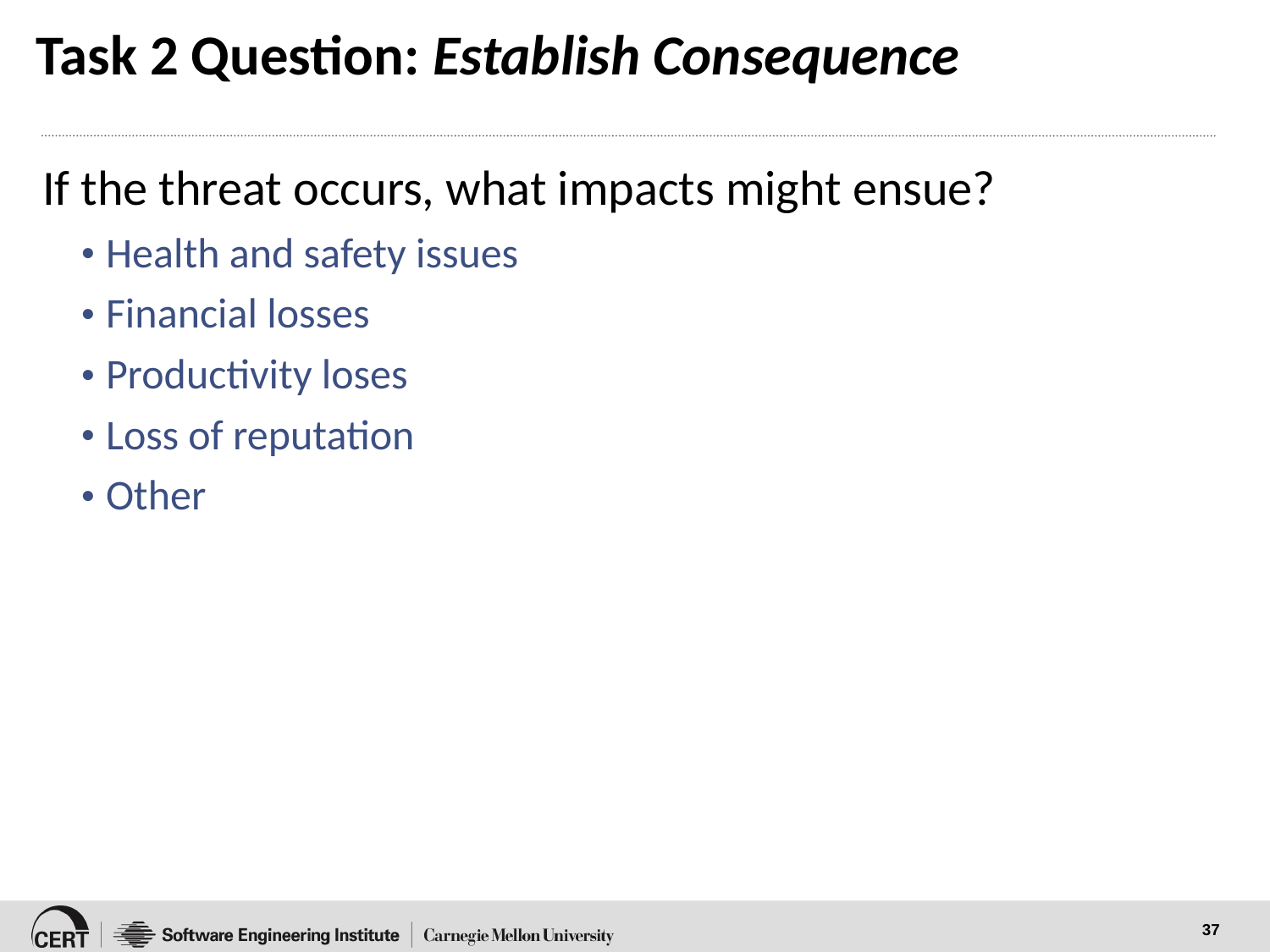

# Task 2 Question: Establish Consequence
If the threat occurs, what impacts might ensue?
Health and safety issues
Financial losses
Productivity loses
Loss of reputation
Other